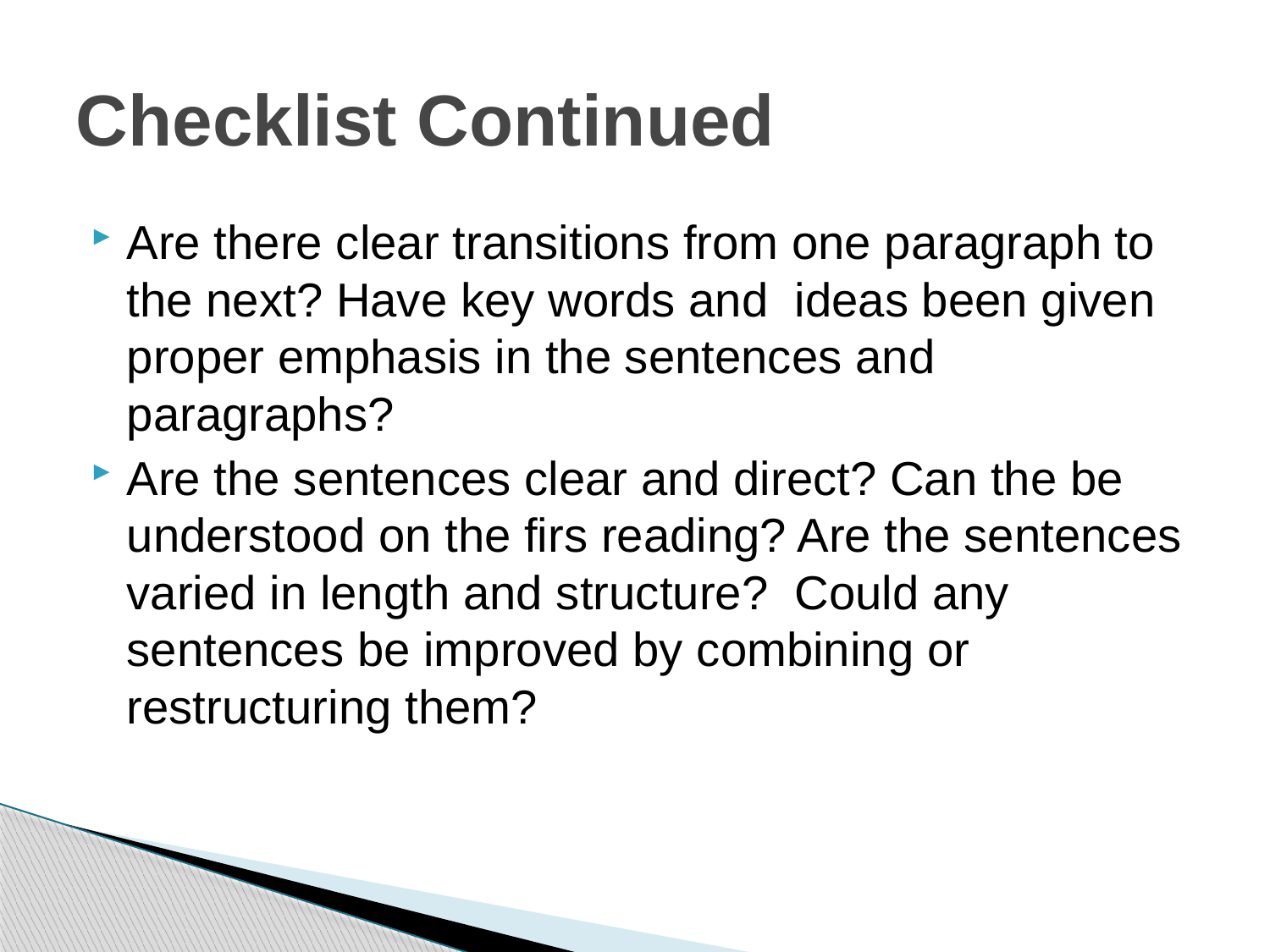

# Checklist Continued
Are there clear transitions from one paragraph to the next? Have key words and  ideas been given proper emphasis in the sentences and paragraphs?
Are the sentences clear and direct? Can the be understood on the firs reading? Are the sentences varied in length and structure?  Could any sentences be improved by combining or restructuring them?